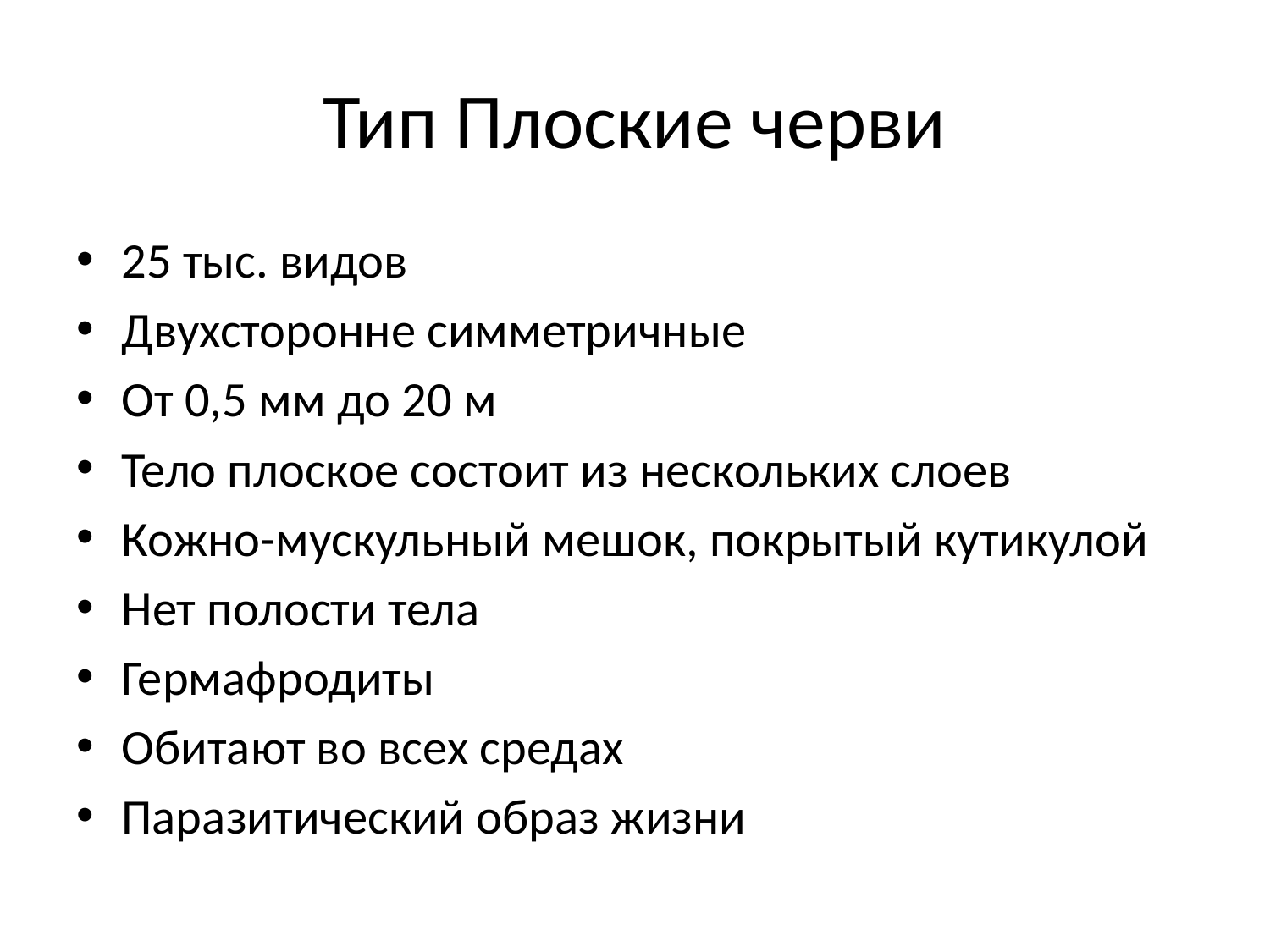

# Тип Плоские черви
25 тыс. видов
Двухсторонне симметричные
От 0,5 мм до 20 м
Тело плоское состоит из нескольких слоев
Кожно-мускульный мешок, покрытый кутикулой
Нет полости тела
Гермафродиты
Обитают во всех средах
Паразитический образ жизни